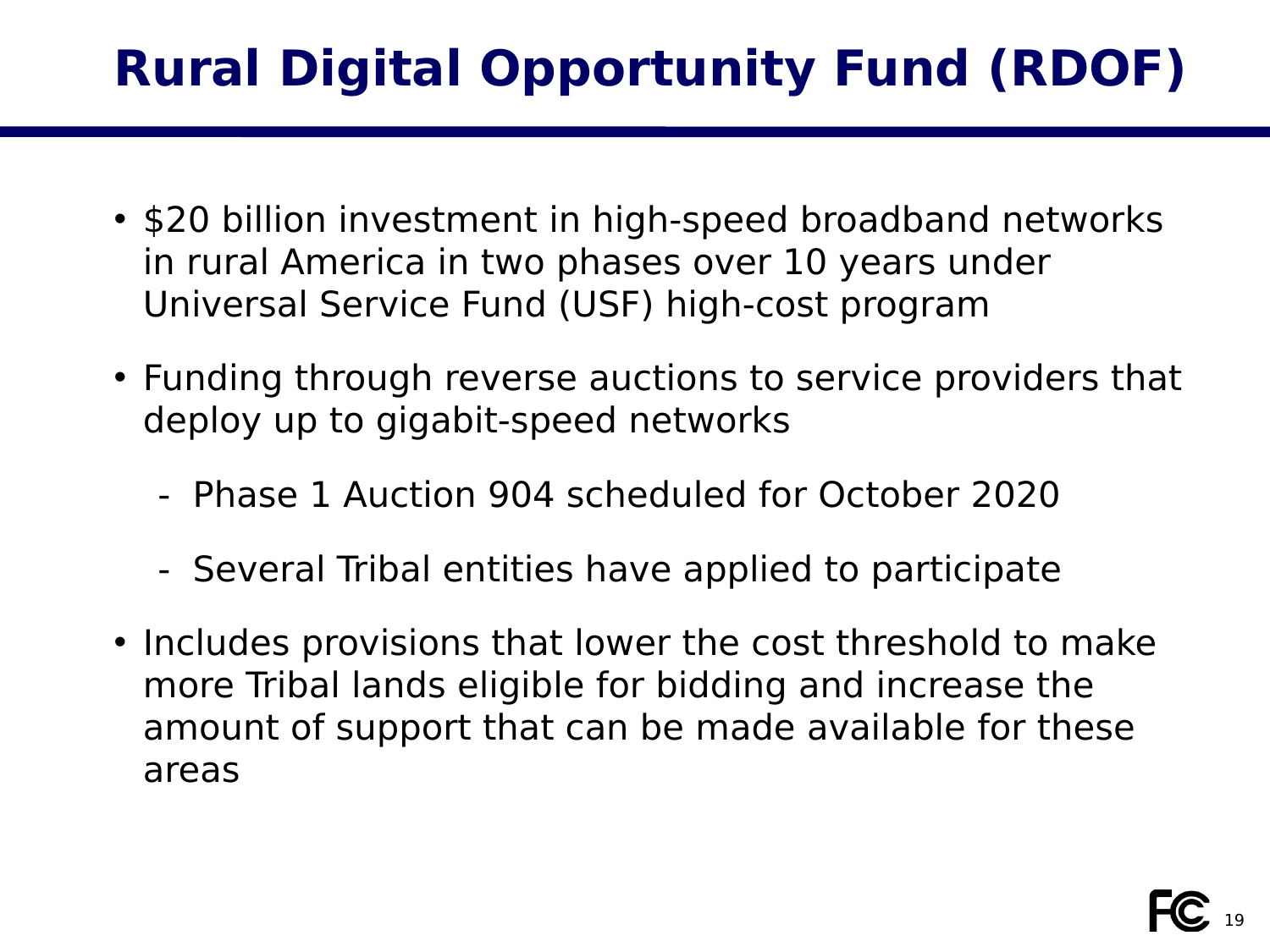

# Rural Digital Opportunity Fund (RDOF)
$20 billion investment in high-speed broadband networks in rural America in two phases over 10 years under Universal Service Fund (USF) high-cost program
Funding through reverse auctions to service providers that deploy up to gigabit-speed networks
-  Phase 1 Auction 904 scheduled for October 2020
-  Several Tribal entities have applied to participate
Includes provisions that lower the cost threshold to make more Tribal lands eligible for bidding and increase the amount of support that can be made available for these areas

19